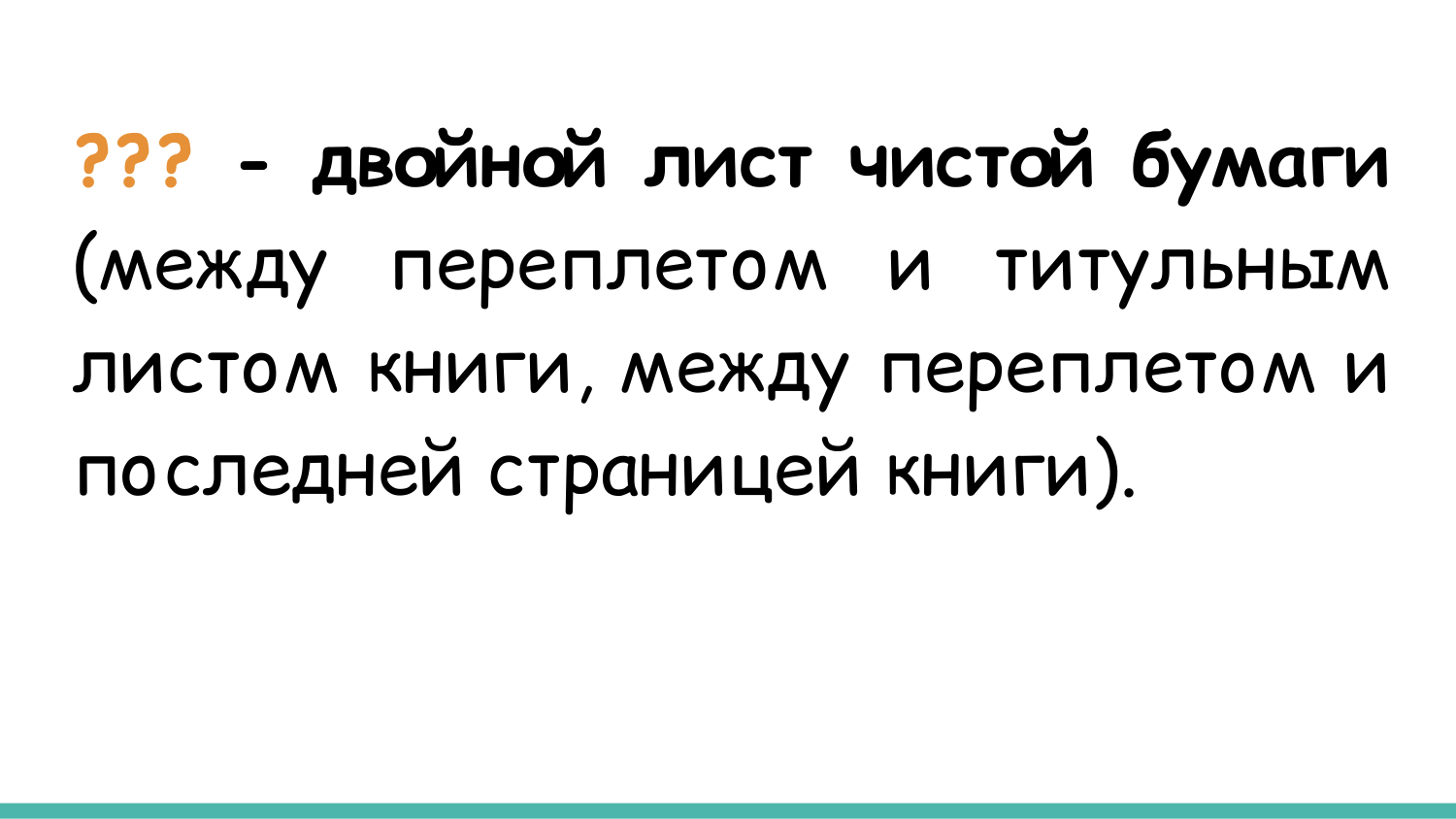

??? - двойной лист чистой бумаги (между переплетом и титульным листом книги, между переплетом и последней страницей книги).